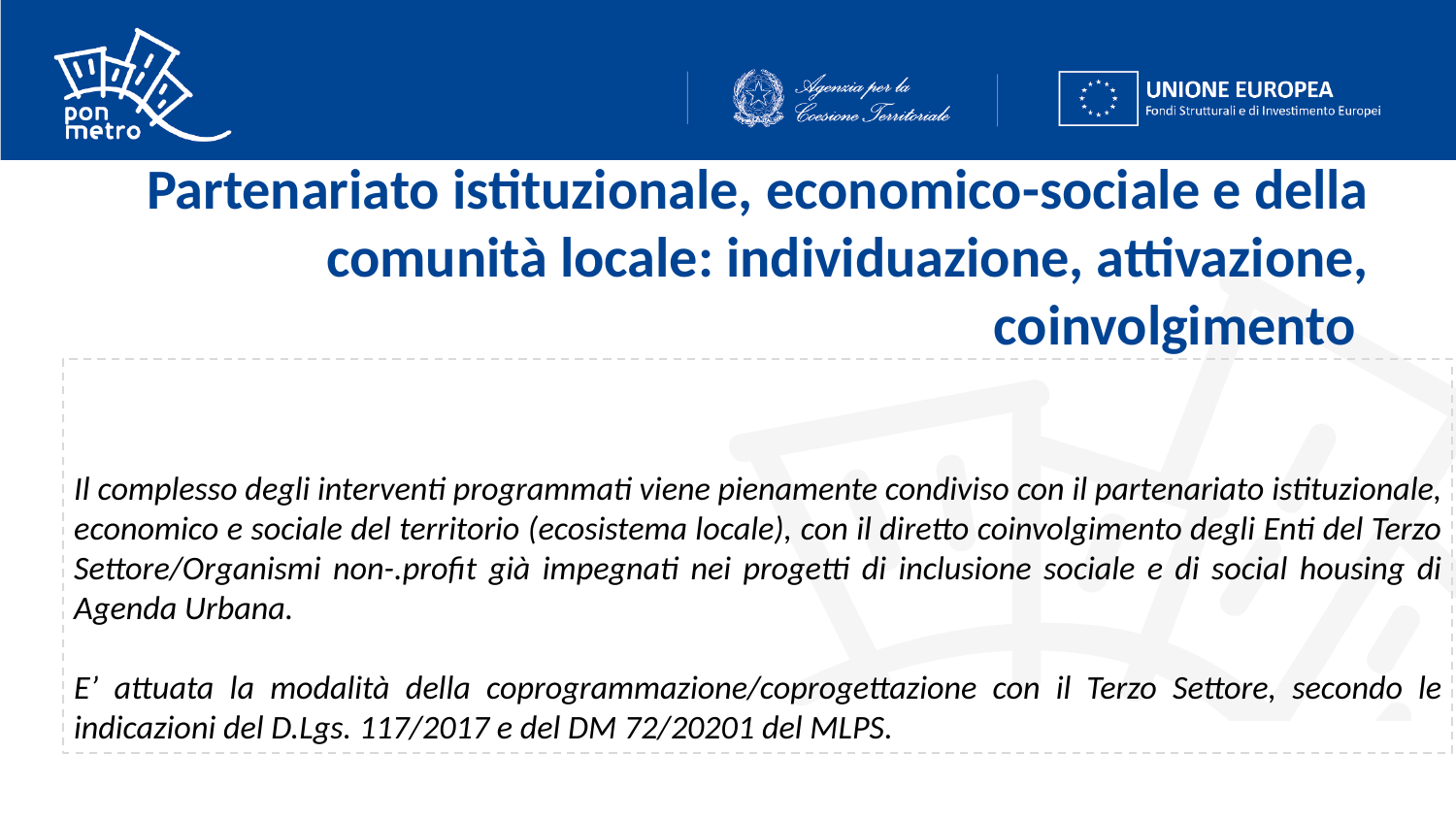

# Partenariato istituzionale, economico-sociale e della comunità locale: individuazione, attivazione, coinvolgimento

Il complesso degli interventi programmati viene pienamente condiviso con il partenariato istituzionale, economico e sociale del territorio (ecosistema locale), con il diretto coinvolgimento degli Enti del Terzo Settore/Organismi non-.profit già impegnati nei progetti di inclusione sociale e di social housing di Agenda Urbana.

E’ attuata la modalità della coprogrammazione/coprogettazione con il Terzo Settore, secondo le indicazioni del D.Lgs. 117/2017 e del DM 72/20201 del MLPS.